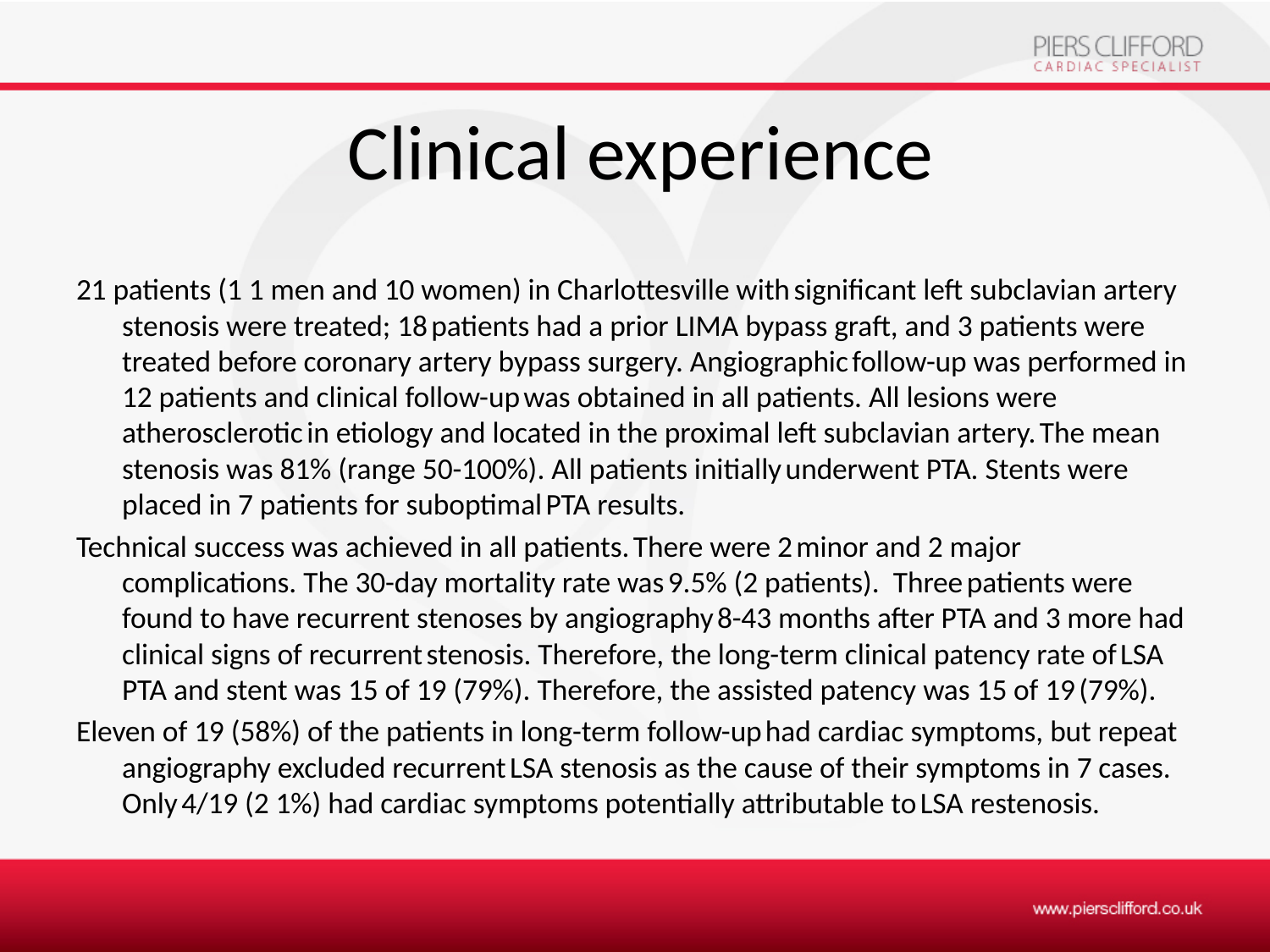

# Clinical experience

21 patients (1 1 men and 10 women) in Charlottesville with significant left subclavian artery stenosis were treated; 18 patients had a prior LIMA bypass graft, and 3 patients were treated before coronary artery bypass surgery. Angiographic follow-up was performed in 12 patients and clinical follow-up was obtained in all patients. All lesions were atherosclerotic in etiology and located in the proximal left subclavian artery. The mean stenosis was 81% (range 50-100%). All patients initially underwent PTA. Stents were placed in 7 patients for suboptimal PTA results.
Technical success was achieved in all patients. There were 2 minor and 2 major complications. The 30-day mortality rate was 9.5% (2 patients).  Three patients were found to have recurrent stenoses by angiography 8-43 months after PTA and 3 more had clinical signs of recurrent stenosis. Therefore, the long-term clinical patency rate of LSA PTA and stent was 15 of 19 (79%). Therefore, the assisted patency was 15 of 19 (79%).
Eleven of 19 (58%) of the patients in long-term follow-up had cardiac symptoms, but repeat angiography excluded recurrent LSA stenosis as the cause of their symptoms in 7 cases. Only 4/19 (2 1%) had cardiac symptoms potentially attributable to LSA restenosis.